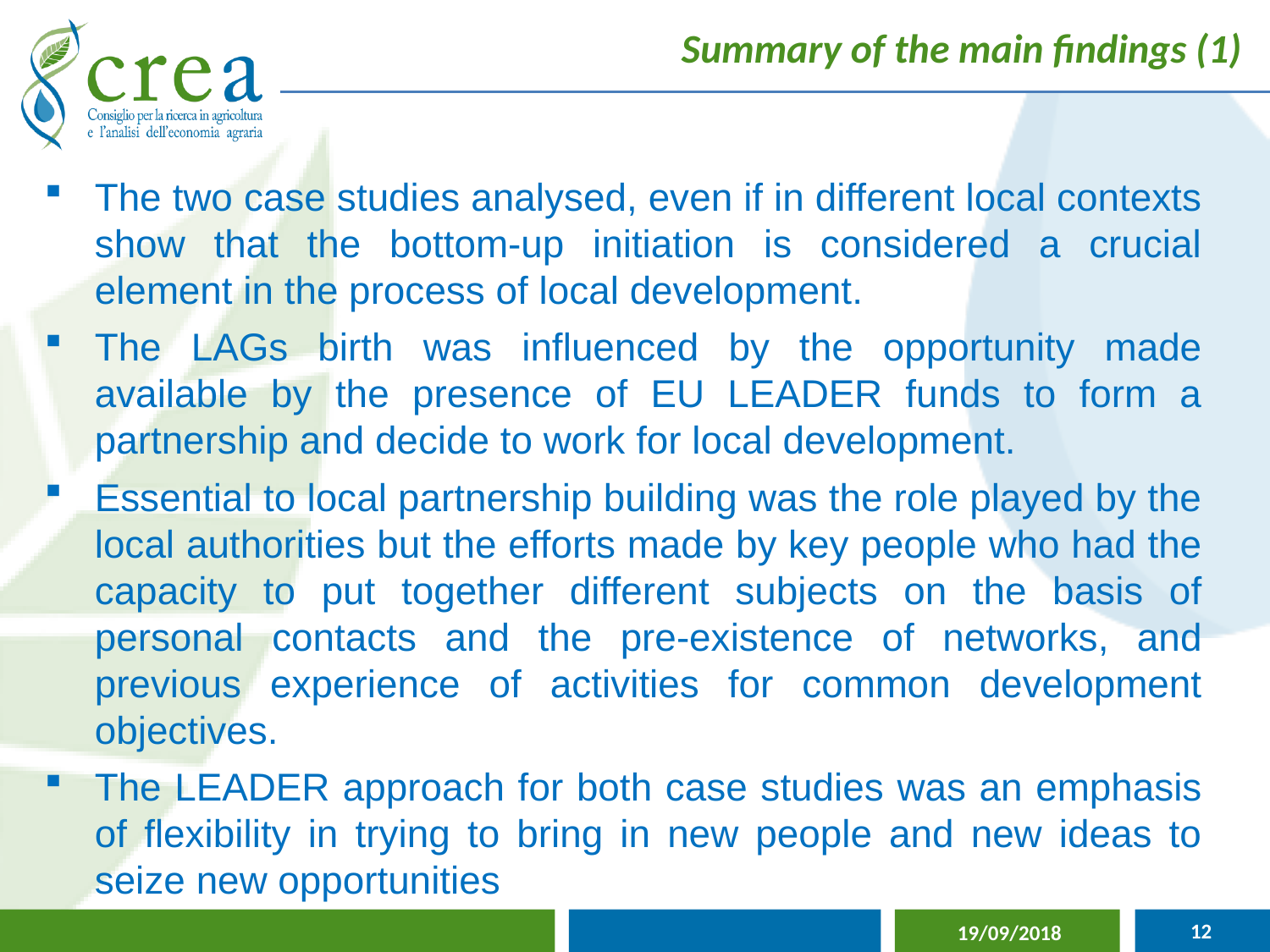

Summary of the main findings (1)
The two case studies analysed, even if in different local contexts show that the bottom-up initiation is considered a crucial element in the process of local development.
The LAGs birth was influenced by the opportunity made available by the presence of EU LEADER funds to form a partnership and decide to work for local development.
Essential to local partnership building was the role played by the local authorities but the efforts made by key people who had the capacity to put together different subjects on the basis of personal contacts and the pre-existence of networks, and previous experience of activities for common development objectives.
The LEADER approach for both case studies was an emphasis of flexibility in trying to bring in new people and new ideas to seize new opportunities